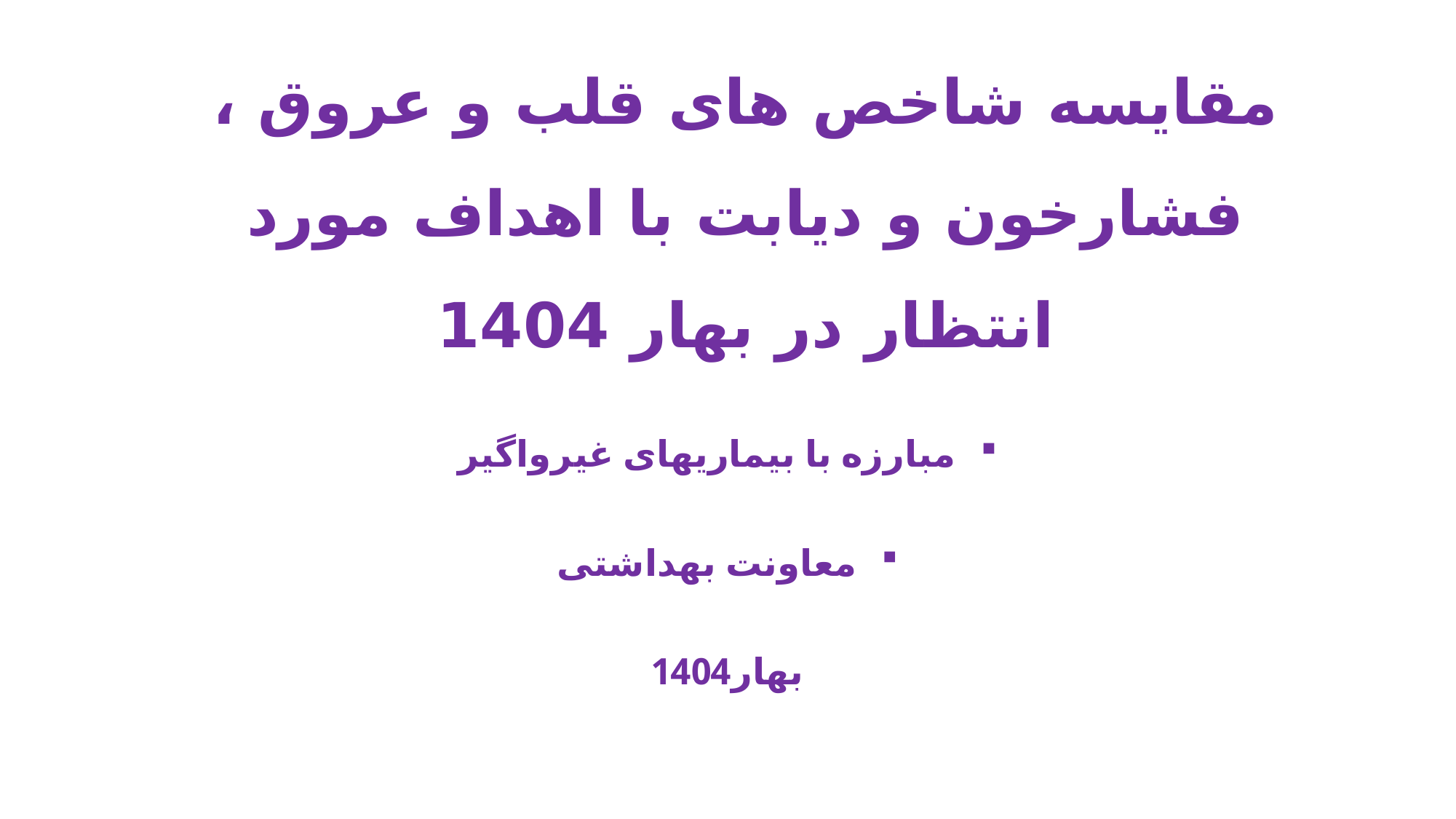

# مقایسه شاخص های قلب و عروق ، فشارخون و دیابت با اهداف مورد انتظار در بهار 1404
مبارزه با بیماریهای غیرواگیر

معاونت بهداشتی

بهار1404